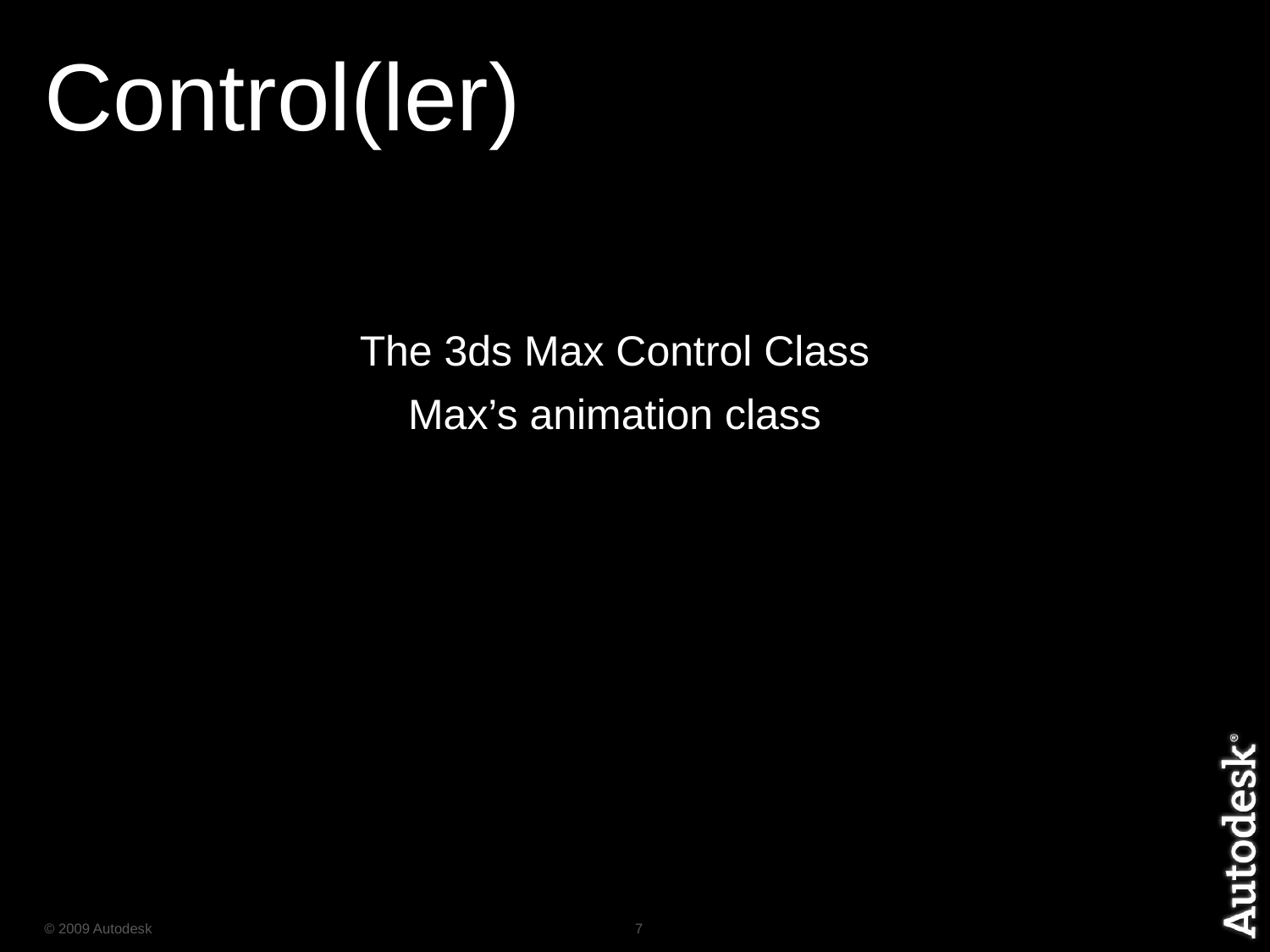

# Control(ler)

The 3ds Max Control Class
Max’s animation class